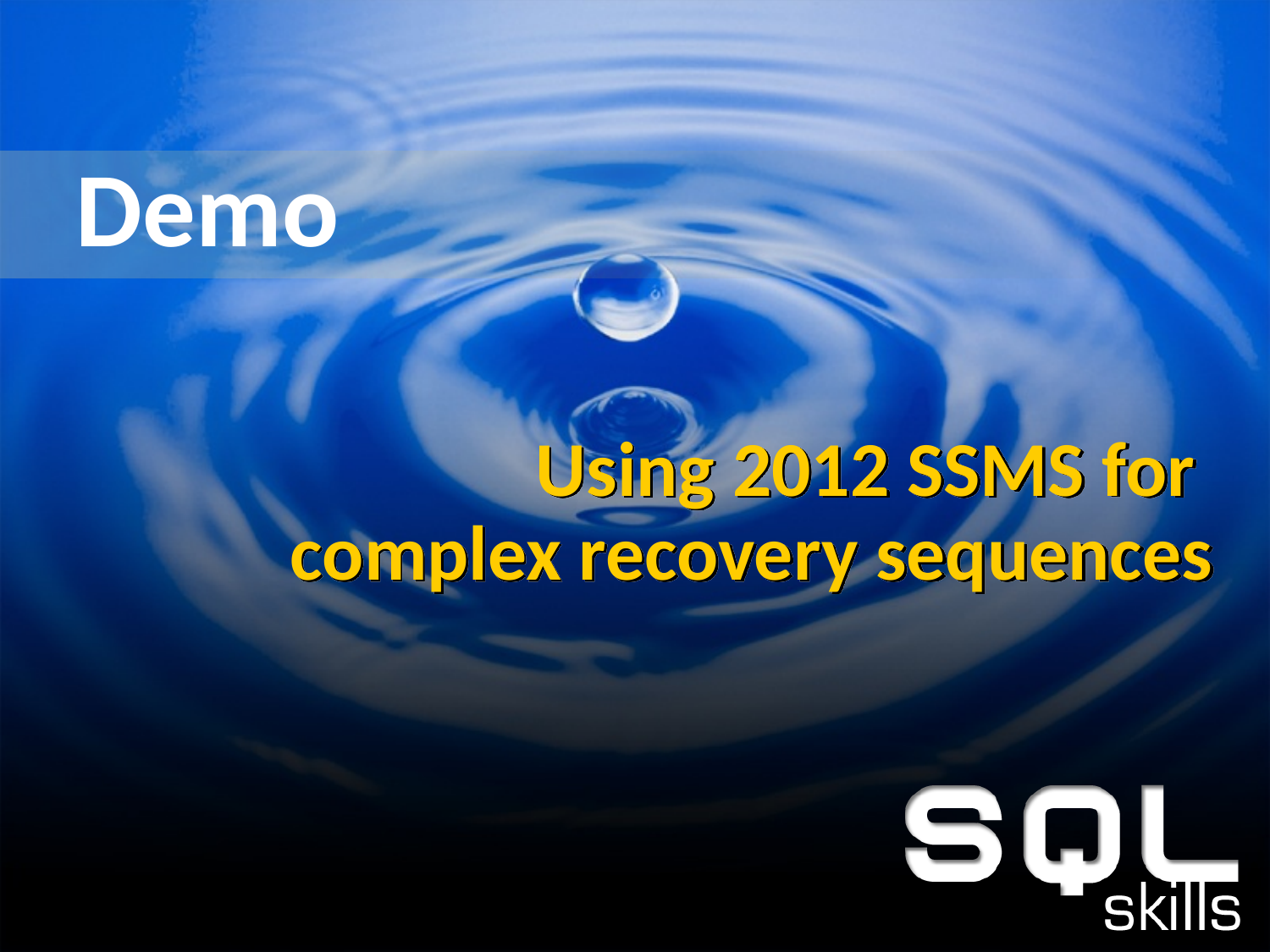

Demo

# Using 2012 SSMS for complex recovery sequences